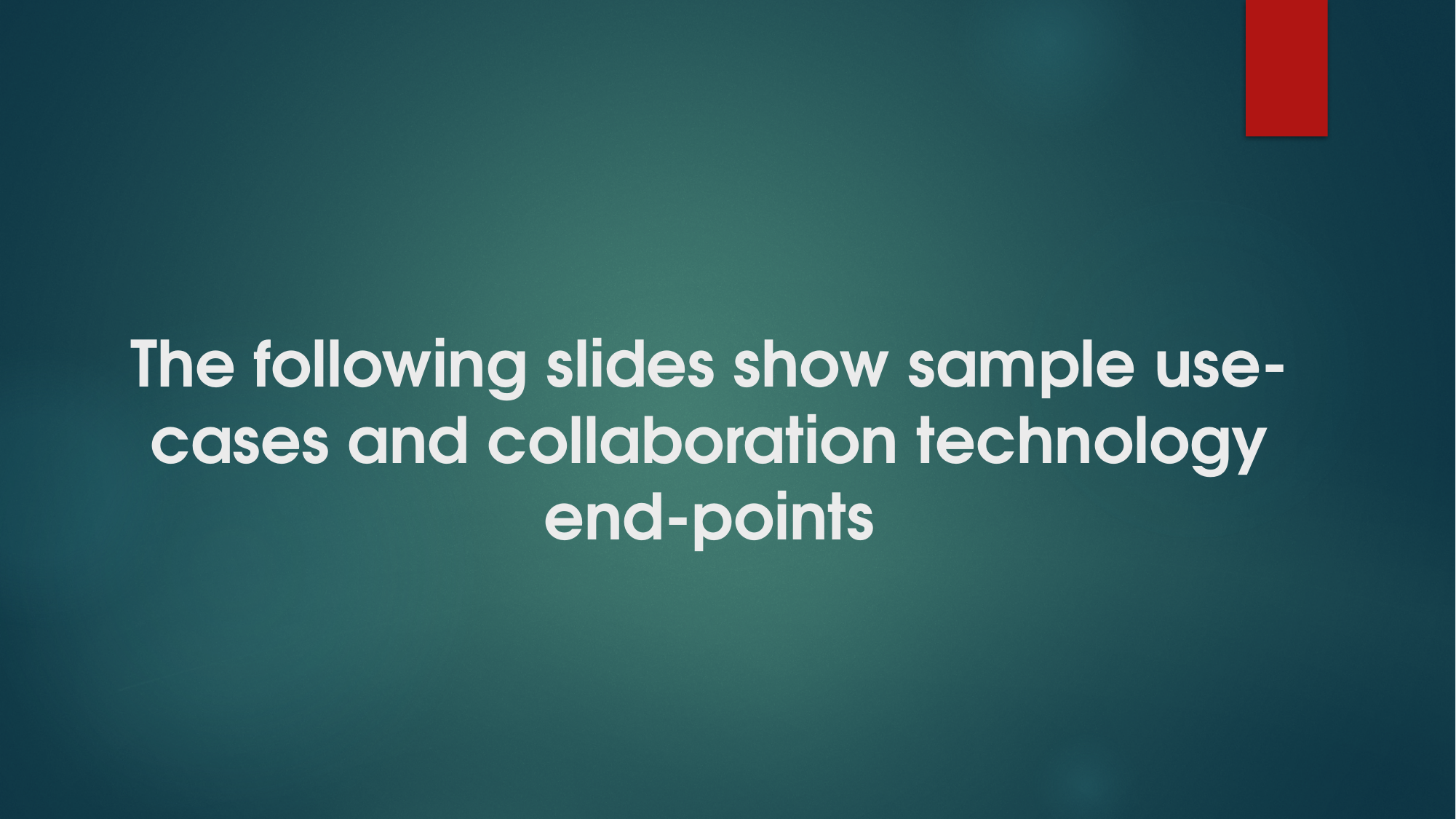

# The following slides show sample use-cases and collaboration technology end-points